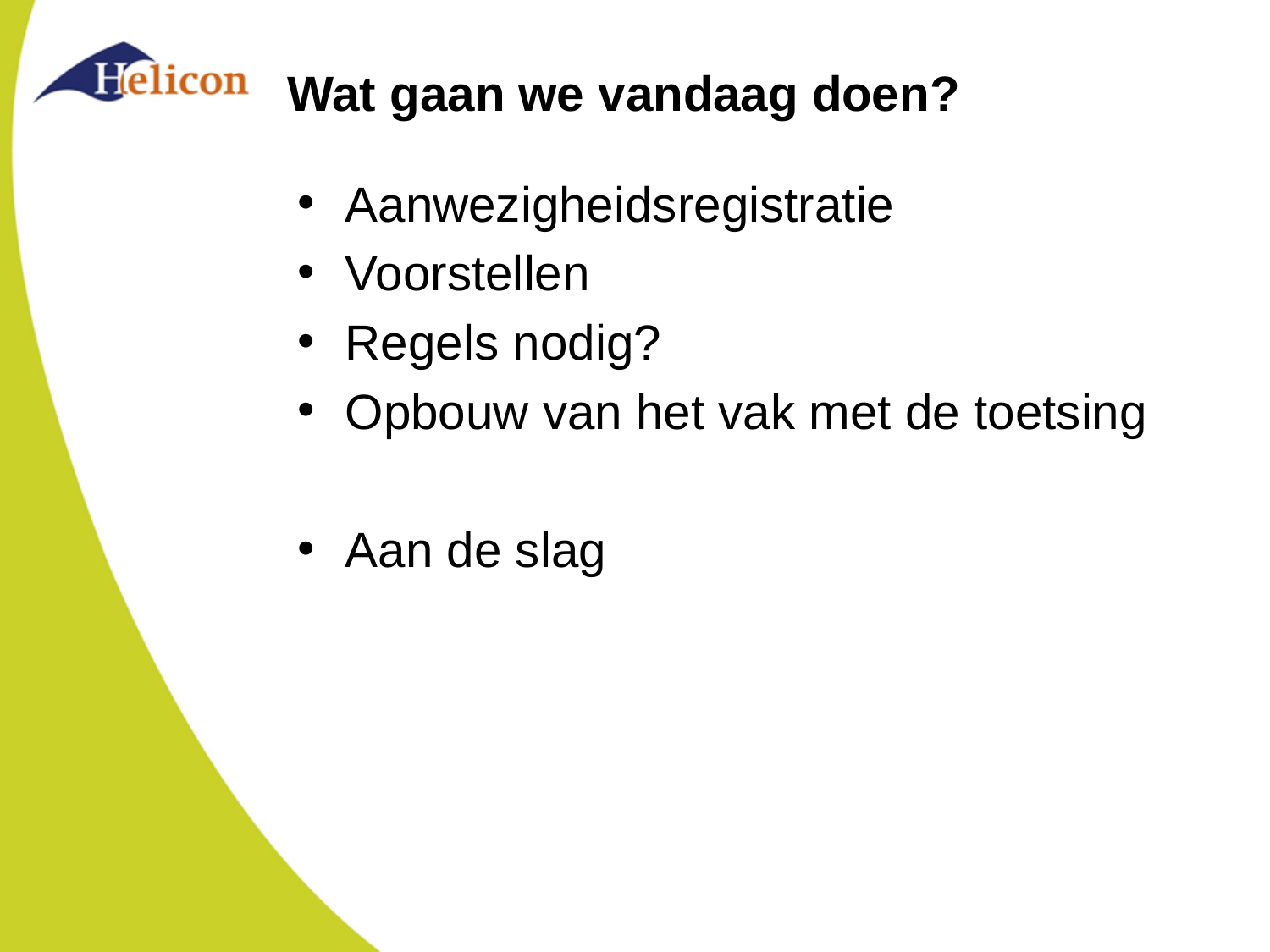

# Wat gaan we vandaag doen?
Aanwezigheidsregistratie
Voorstellen
Regels nodig?
Opbouw van het vak met de toetsing

Aan de slag